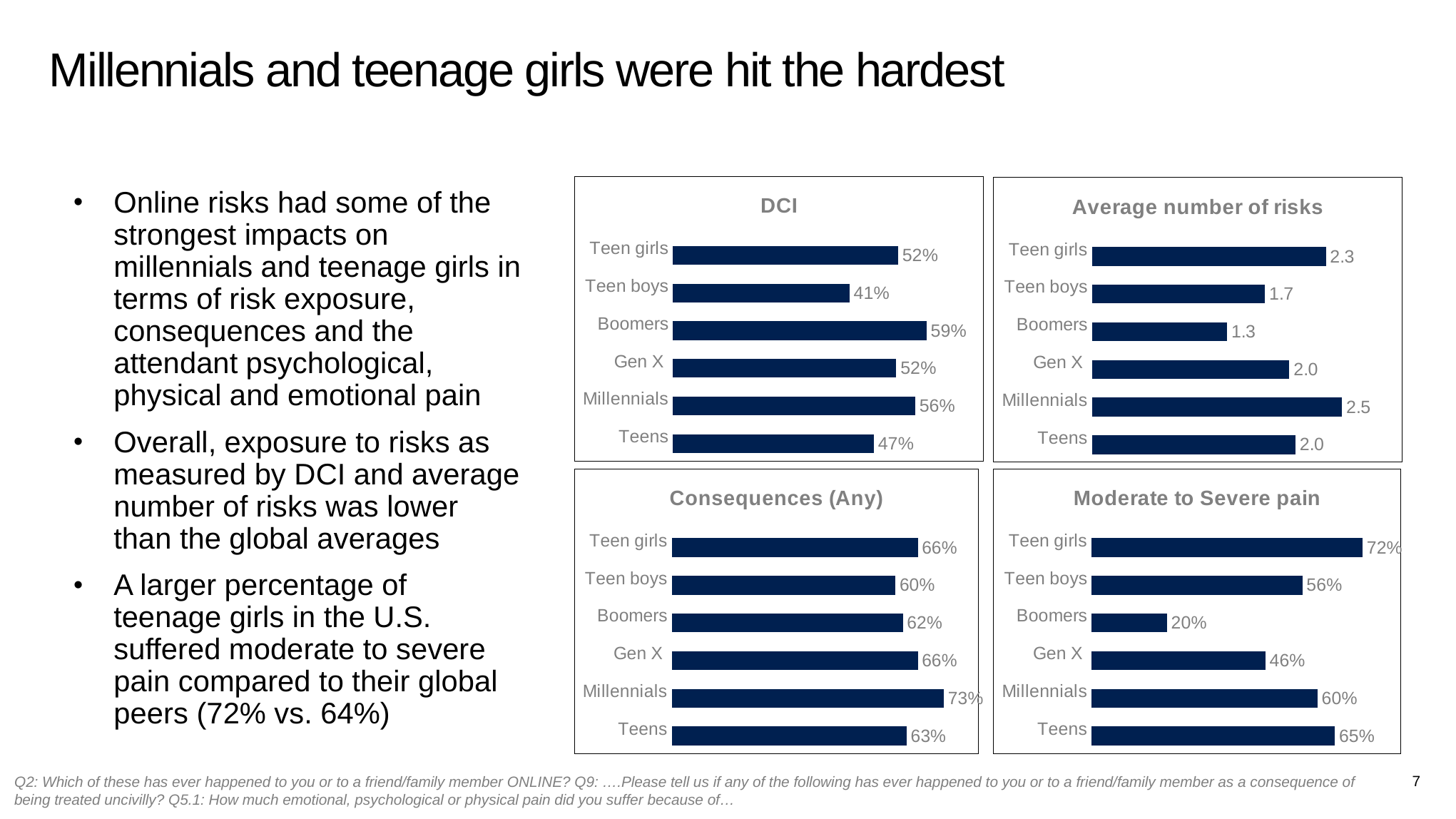

# Millennials and teenage girls were hit the hardest
Online risks had some of the strongest impacts on millennials and teenage girls in terms of risk exposure, consequences and the attendant psychological, physical and emotional pain
Overall, exposure to risks as measured by DCI and average number of risks was lower than the global averages
A larger percentage of teenage girls in the U.S. suffered moderate to severe pain compared to their global peers (72% vs. 64%)

### Chart: DCI

| Category | DCI | Category 2 | Category 3 | Category 4 |
|---|---|---|---|---|
| Teens | 0.4652597402597402 | None | None | None |
| Millennials | 0.5609856258918242 | None | None | None |
| Gen X  | 0.5174542359632478 | None | None | None |
| Boomers | 0.587126358750499 | None | None | None |
| Teen boys | 0.4090909090909091 | None | None | None |
| Teen girls | 0.5214285714285715 | None | None | None |

### Chart: Average number of risks

| Category | Average # of risks | Category 2 | Category 3 | Category 4 |
|---|---|---|---|---|
| Teens | 2.019805194805195 | None | None | None |
| Millennials | 2.481108827993293 | None | None | None |
| Gen X  | 1.9597701156457623 | None | None | None |
| Boomers | 1.3420516313454947 | None | None | None |
| Teen boys | 1.7181818181818183 | None | None | None |
| Teen girls | 2.3214285714285716 | None | None | None |

### Chart: Consequences (Any)

| Category | DCI | Category 2 | Category 3 | Category 4 |
|---|---|---|---|---|
| Teens | 0.63 | None | None | None |
| Millennials | 0.73 | None | None | None |
| Gen X  | 0.66 | None | None | None |
| Boomers | 0.62 | None | None | None |
| Teen boys | 0.6 | None | None | None |
| Teen girls | 0.66 | None | None | None |

### Chart: Moderate to Severe pain

| Category | Moderate/Severe pain | Category 2 | Category 3 | Category 4 |
|---|---|---|---|---|
| Teens | 0.646551724137931 | None | None | None |
| Millennials | 0.6 | None | None | None |
| Gen X  | 0.46153846153846156 | None | None | None |
| Boomers | 0.2 | None | None | None |
| Teen boys | 0.56 | None | None | None |
| Teen girls | 0.72 | None | None | None |
7
Q2: Which of these has ever happened to you or to a friend/family member ONLINE? Q9: ….Please tell us if any of the following has ever happened to you or to a friend/family member as a consequence of being treated uncivilly? Q5.1: How much emotional, psychological or physical pain did you suffer because of…